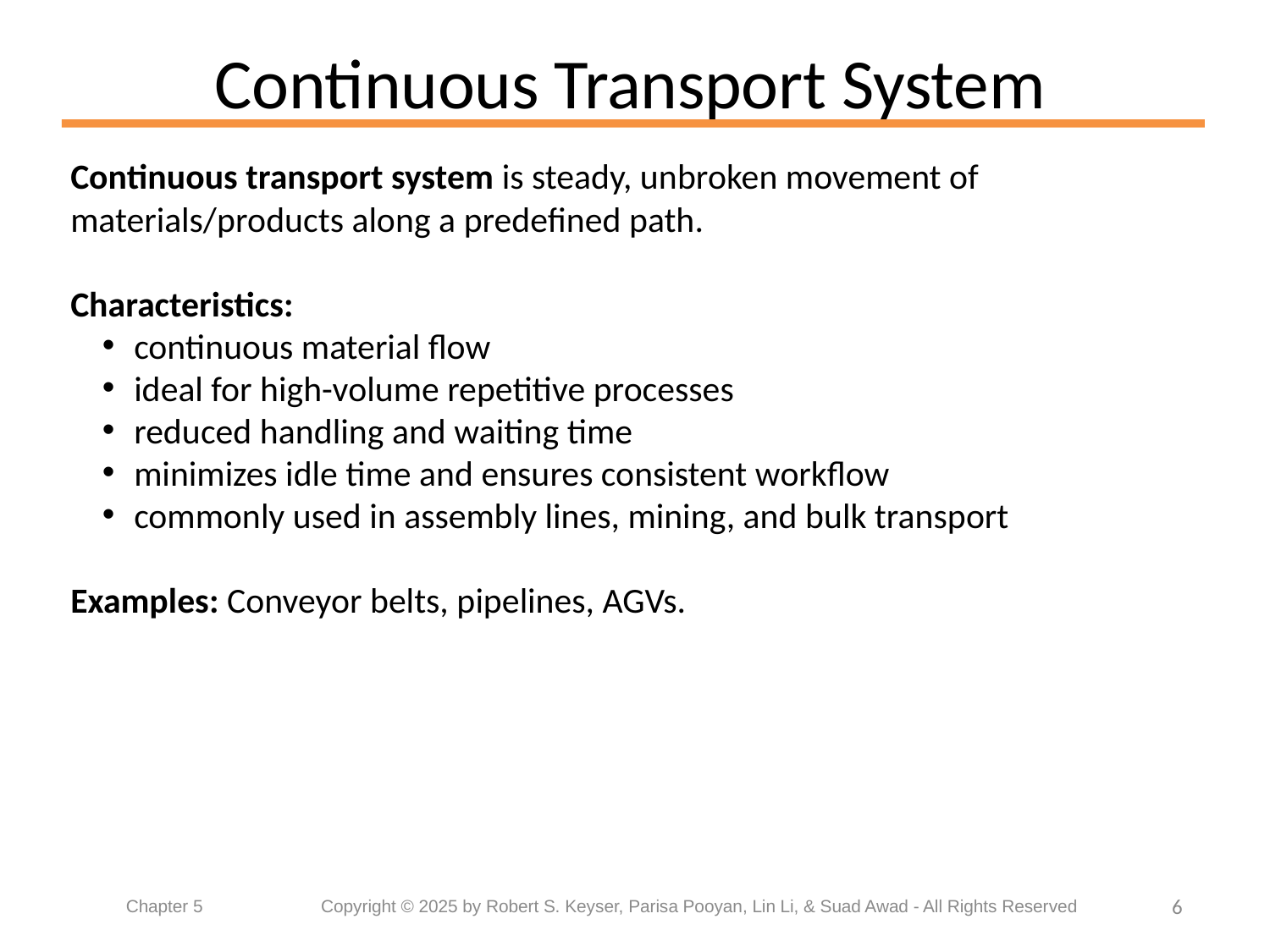

# Continuous Transport System

Continuous transport system is steady, unbroken movement of materials/products along a predefined path.

Characteristics:
continuous material flow
ideal for high-volume repetitive processes
reduced handling and waiting time
minimizes idle time and ensures consistent workflow
commonly used in assembly lines, mining, and bulk transport

Examples: Conveyor belts, pipelines, AGVs.
6
Chapter 5	              Copyright © 2025 by Robert S. Keyser, Parisa Pooyan, Lin Li, & Suad Awad - All Rights Reserved